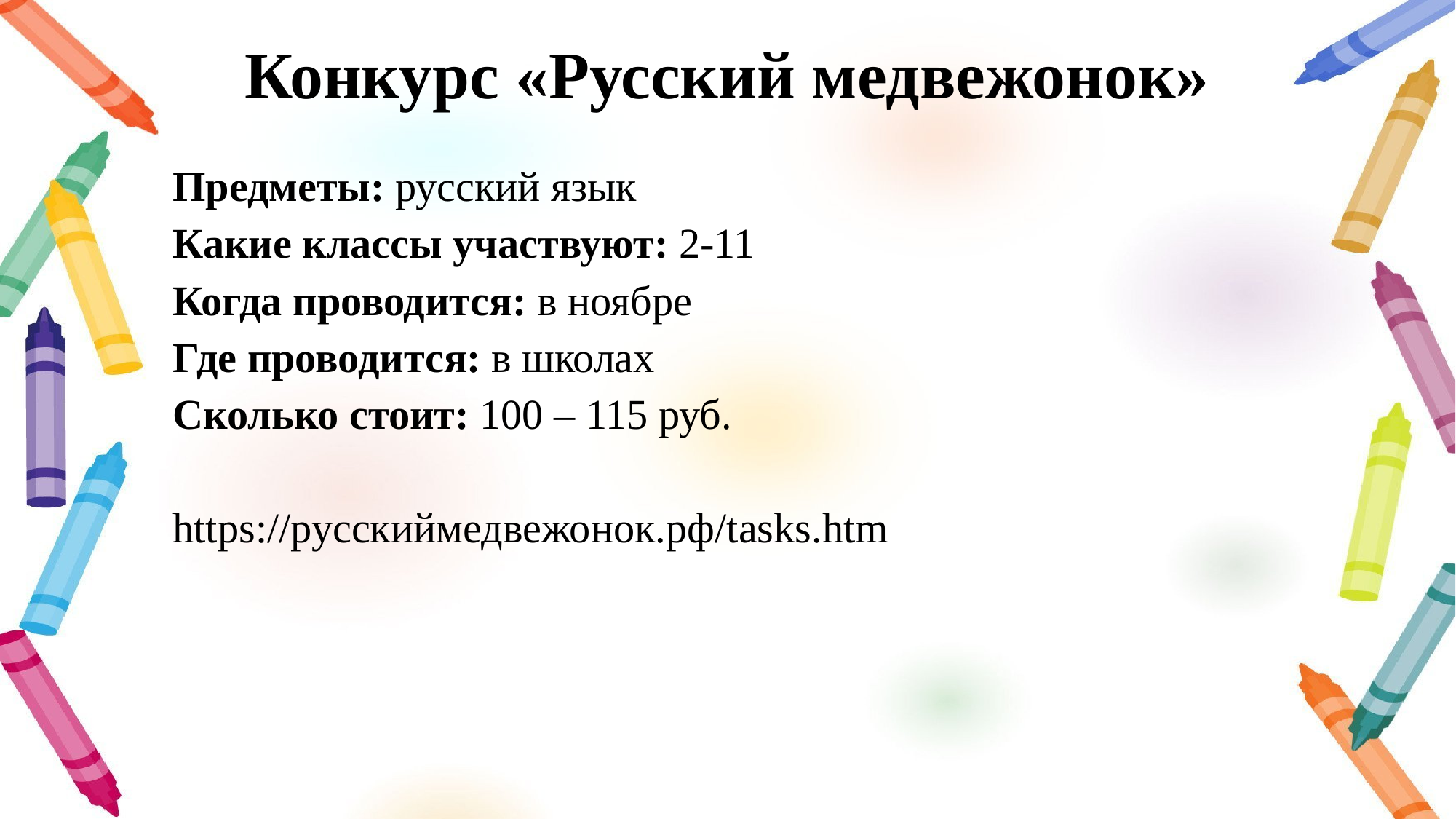

# Конкурс «Русский медвежонок»
Предметы: русский язык
Какие классы участвуют: 2-11
Когда проводится: в ноябре
Где проводится: в школах
Сколько стоит: 100 – 115 руб.

https://русскиймедвежонок.рф/tasks.htm